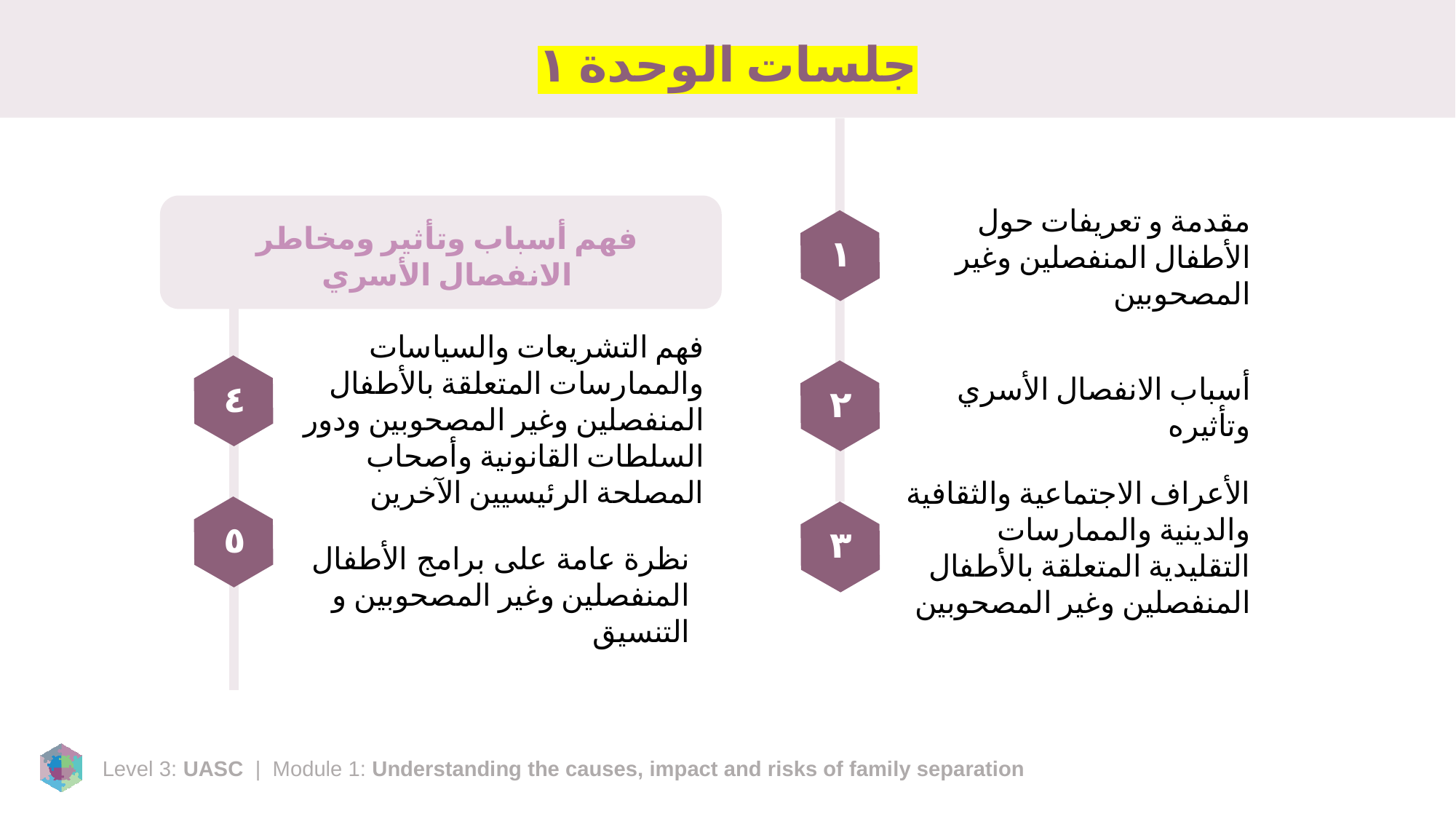

# جلسات الوحدة ١

مقدمة و تعريفات حول الأطفال المنفصلين وغير المصحوبين

١
فهم أسباب وتأثير ومخاطر الانفصال الأسري
فهم التشريعات والسياسات والممارسات المتعلقة بالأطفال المنفصلين وغير المصحوبين ودور السلطات القانونية وأصحاب المصلحة الرئيسيين الآخرين

٤
٢
أسباب الانفصال الأسري وتأثيره
الأعراف الاجتماعية والثقافية والدينية والممارسات التقليدية المتعلقة بالأطفال المنفصلين وغير المصحوبين

٥
٣
نظرة عامة على برامج الأطفال المنفصلين وغير المصحوبين و التنسيق